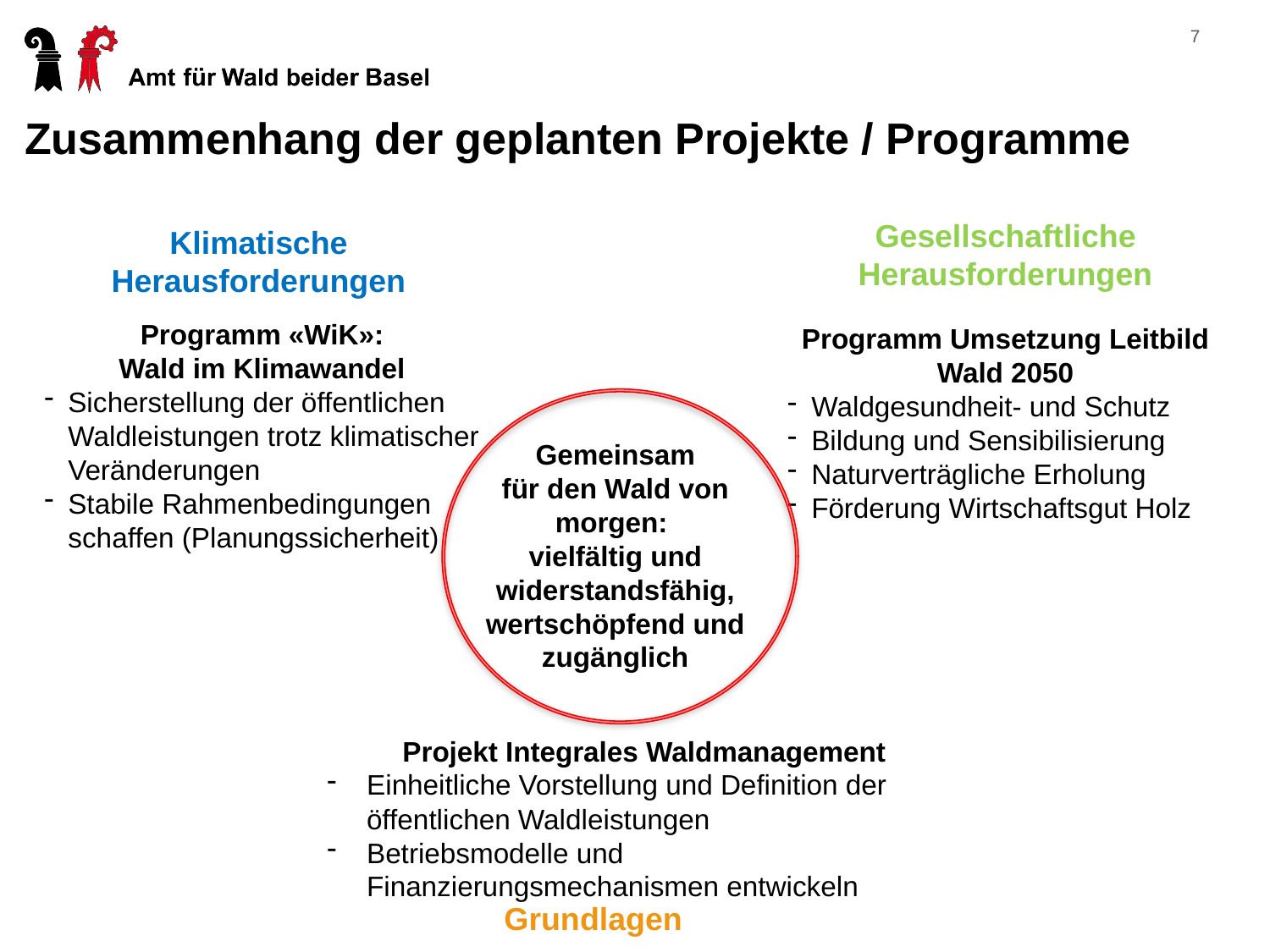

7
# Zusammenhang der geplanten Projekte / Programme
Gesellschaftliche Herausforderungen
Klimatische Herausforderungen
Programm «WiK»:
Wald im Klimawandel
Sicherstellung der öffentlichen Waldleistungen trotz klimatischer Veränderungen
Stabile Rahmenbedingungen schaffen (Planungssicherheit)
Programm Umsetzung Leitbild Wald 2050
Waldgesundheit- und Schutz
Bildung und Sensibilisierung
Naturverträgliche Erholung
Förderung Wirtschaftsgut Holz

Gemeinsam
für den Wald von morgen:
vielfältig und widerstandsfähig, wertschöpfend und zugänglich
Projekt Integrales Waldmanagement
Einheitliche Vorstellung und Definition der öffentlichen Waldleistungen
Betriebsmodelle und Finanzierungsmechanismen entwickeln
Grundlagen